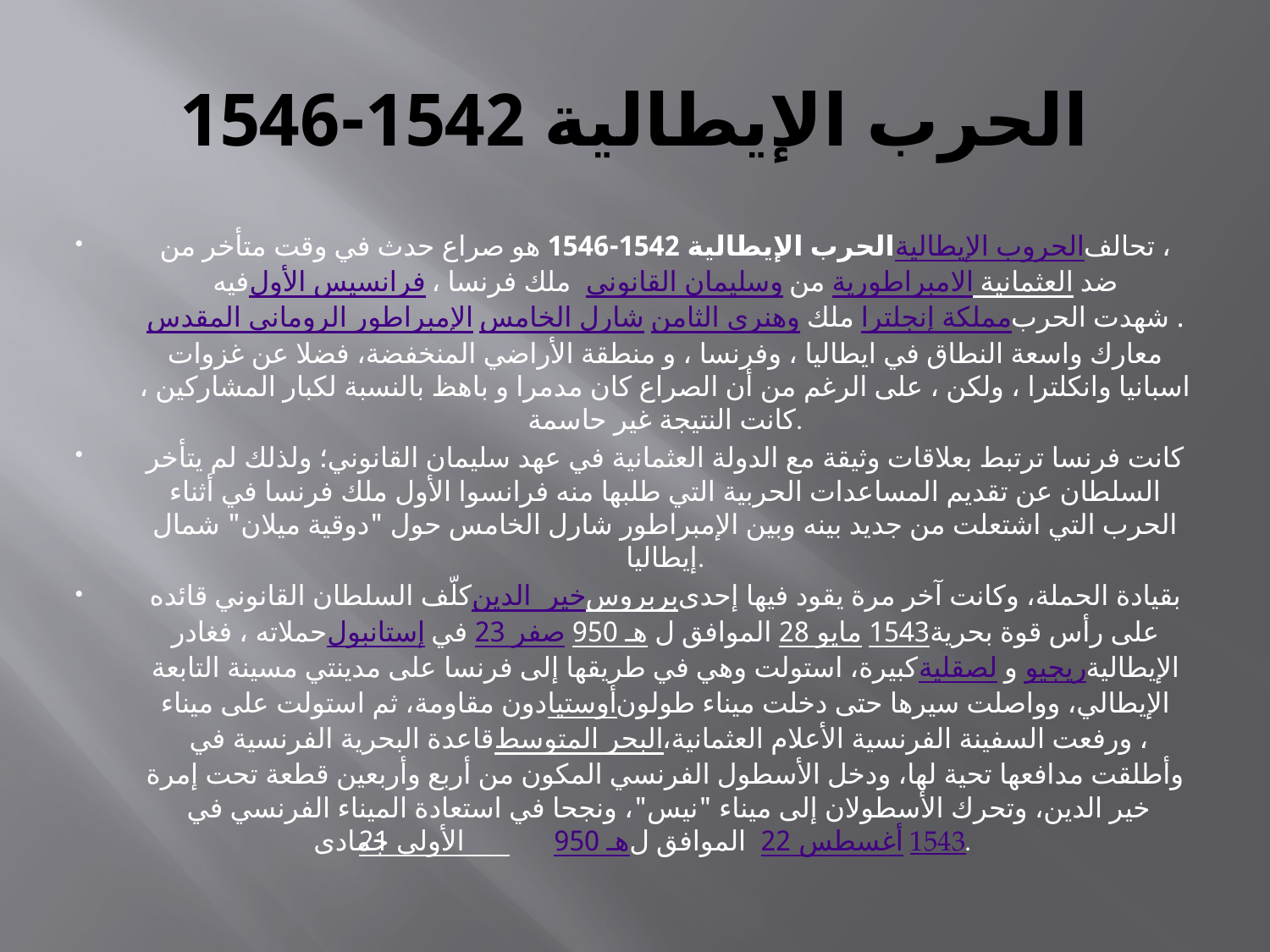

# الحرب الإيطالية 1542-1546
الحرب الإيطالية 1542-1546 هو صراع حدث في وقت متأخر من الحروب الإيطالية ، تحالف فيه فرانسيس الأول ملك فرنسا ، وسليمان القانوني من الامبراطورية العثمانية ضد الإمبراطور الروماني المقدس شارل الخامس وهنري الثامن ملك مملكة إنجلترا. شهدت الحرب معارك واسعة النطاق في ايطاليا ، وفرنسا ، و منطقة الأراضي المنخفضة، فضلا عن غزوات اسبانيا وانكلترا ، ولكن ، على الرغم من أن الصراع كان مدمرا و باهظ بالنسبة لكبار المشاركين ، كانت النتيجة غير حاسمة.
كانت فرنسا ترتبط بعلاقات وثيقة مع الدولة العثمانية في عهد سليمان القانوني؛ ولذلك لم يتأخر السلطان عن تقديم المساعدات الحربية التي طلبها منه فرانسوا الأول ملك فرنسا في أثناء الحرب التي اشتعلت من جديد بينه وبين الإمبراطور شارل الخامس حول "دوقية ميلان" شمال إيطاليا.
كلّف السلطان القانوني قائده خير الدين بربروس بقيادة الحملة، وكانت آخر مرة يقود فيها إحدى حملاته ، فغادر إستانبول في 23 صفر 950 هـ الموافق ل 28 مايو 1543 على رأس قوة بحرية كبيرة، استولت وهي في طريقها إلى فرنسا على مدينتي مسينة التابعة لصقلية و ريجيو الإيطالية دون مقاومة، ثم استولت على ميناء أوستيا الإيطالي، وواصلت سيرها حتى دخلت ميناء طولون قاعدة البحرية الفرنسية في البحر المتوسط، ورفعت السفينة الفرنسية الأعلام العثمانية، وأطلقت مدافعها تحية لها، ودخل الأسطول الفرنسي المكون من أربع وأربعين قطعة تحت إمرة خير الدين، وتحرك الأسطولان إلى ميناء "نيس"، ونجحا في استعادة الميناء الفرنسي في 21 جمادى الأولى 950 هـ الموافق ل 22 أغسطس 1543.